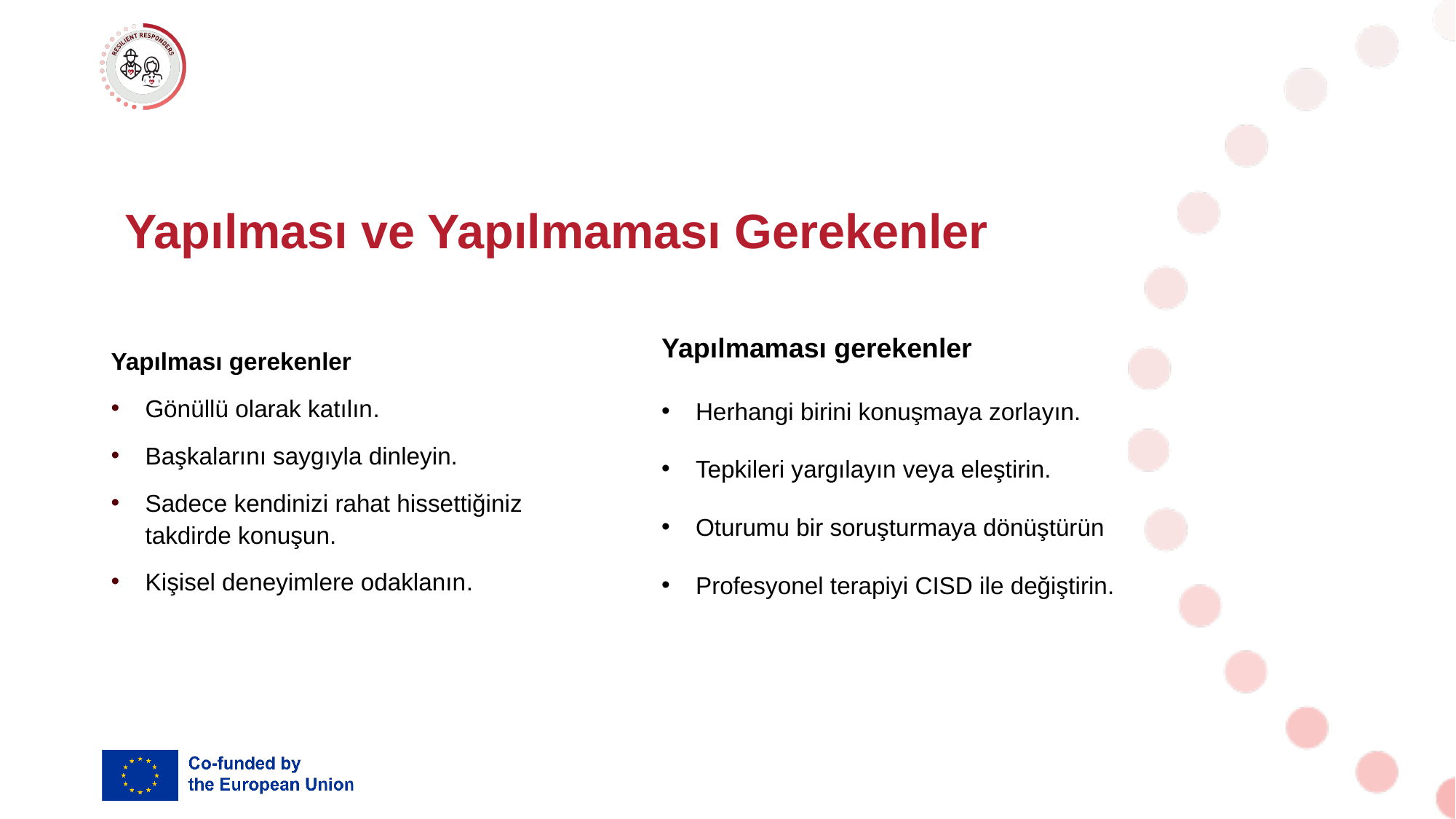

# Yapılması ve Yapılmaması Gerekenler
Yapılmaması gerekenler

Herhangi birini konuşmaya zorlayın.

Tepkileri yargılayın veya eleştirin.

Oturumu bir soruşturmaya dönüştürün

Profesyonel terapiyi CISD ile değiştirin.
Yapılması gerekenler
Gönüllü olarak katılın.
Başkalarını saygıyla dinleyin.
Sadece kendinizi rahat hissettiğiniz takdirde konuşun.
Kişisel deneyimlere odaklanın.